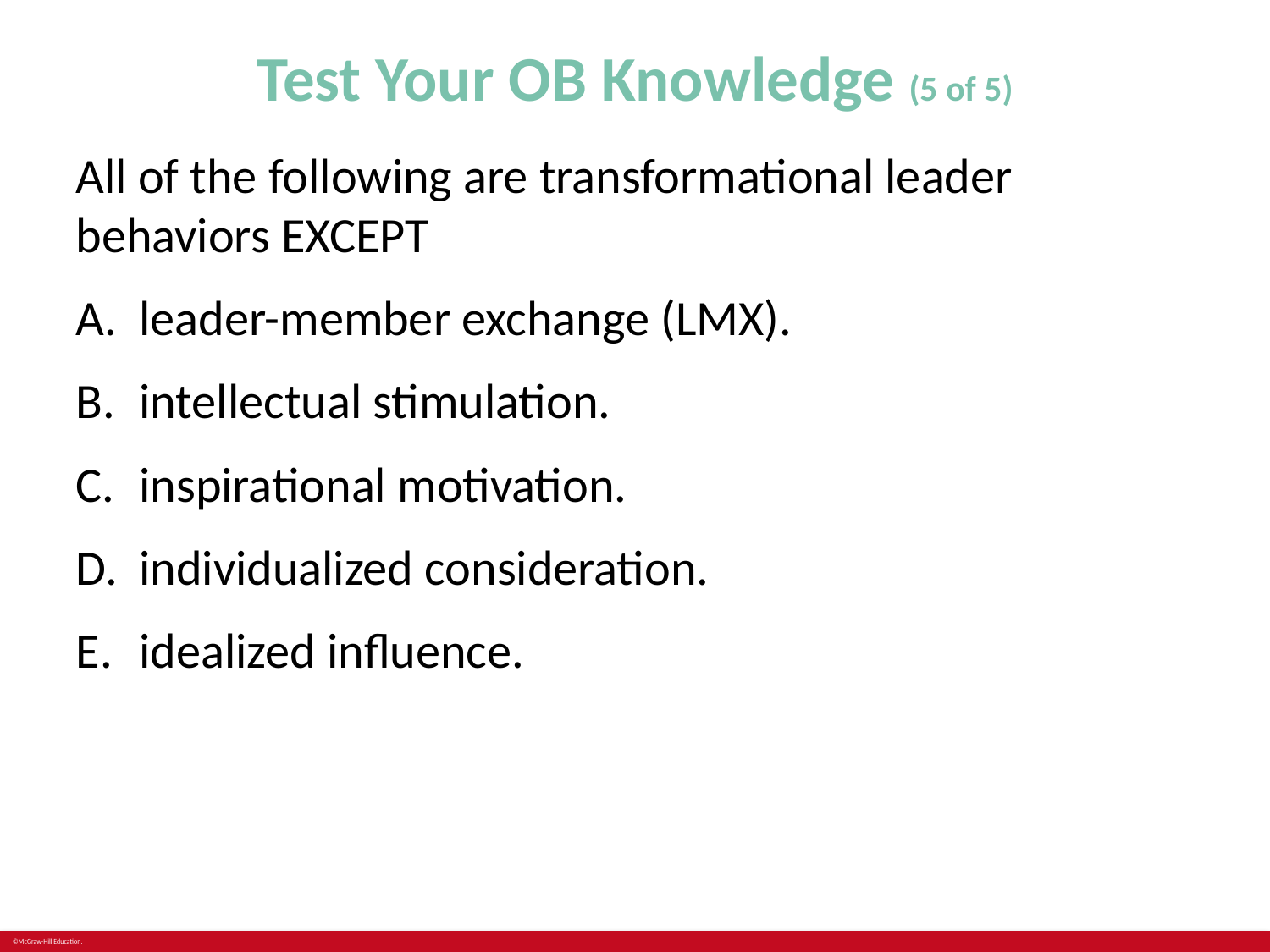

# Test Your OB Knowledge (5 of 5)
All of the following are transformational leader behaviors EXCEPT
leader-member exchange (LMX).
intellectual stimulation.
inspirational motivation.
individualized consideration.
idealized influence.